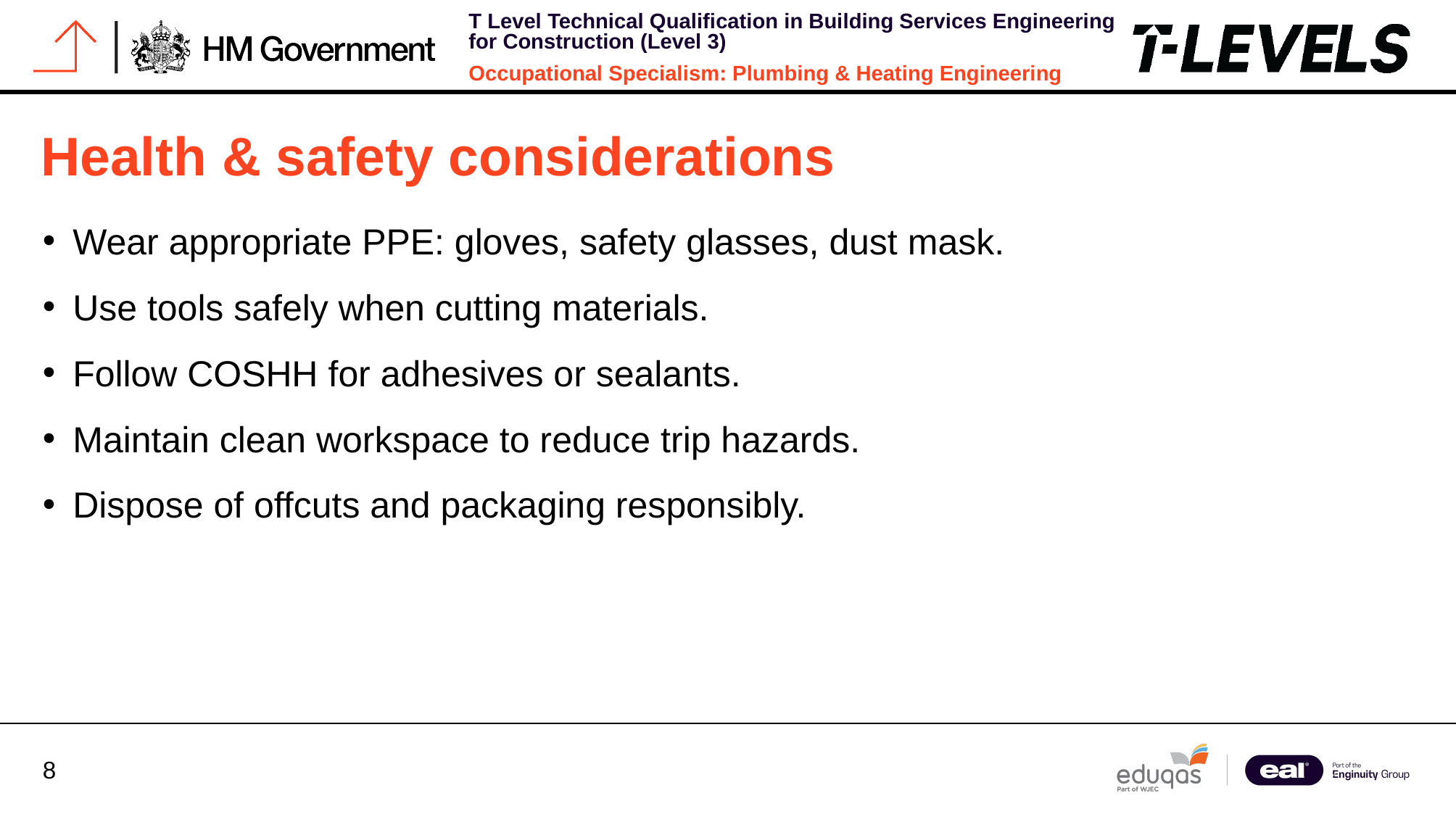

# Health & safety considerations
Wear appropriate PPE: gloves, safety glasses, dust mask.
Use tools safely when cutting materials.
Follow COSHH for adhesives or sealants.
Maintain clean workspace to reduce trip hazards.
Dispose of offcuts and packaging responsibly.